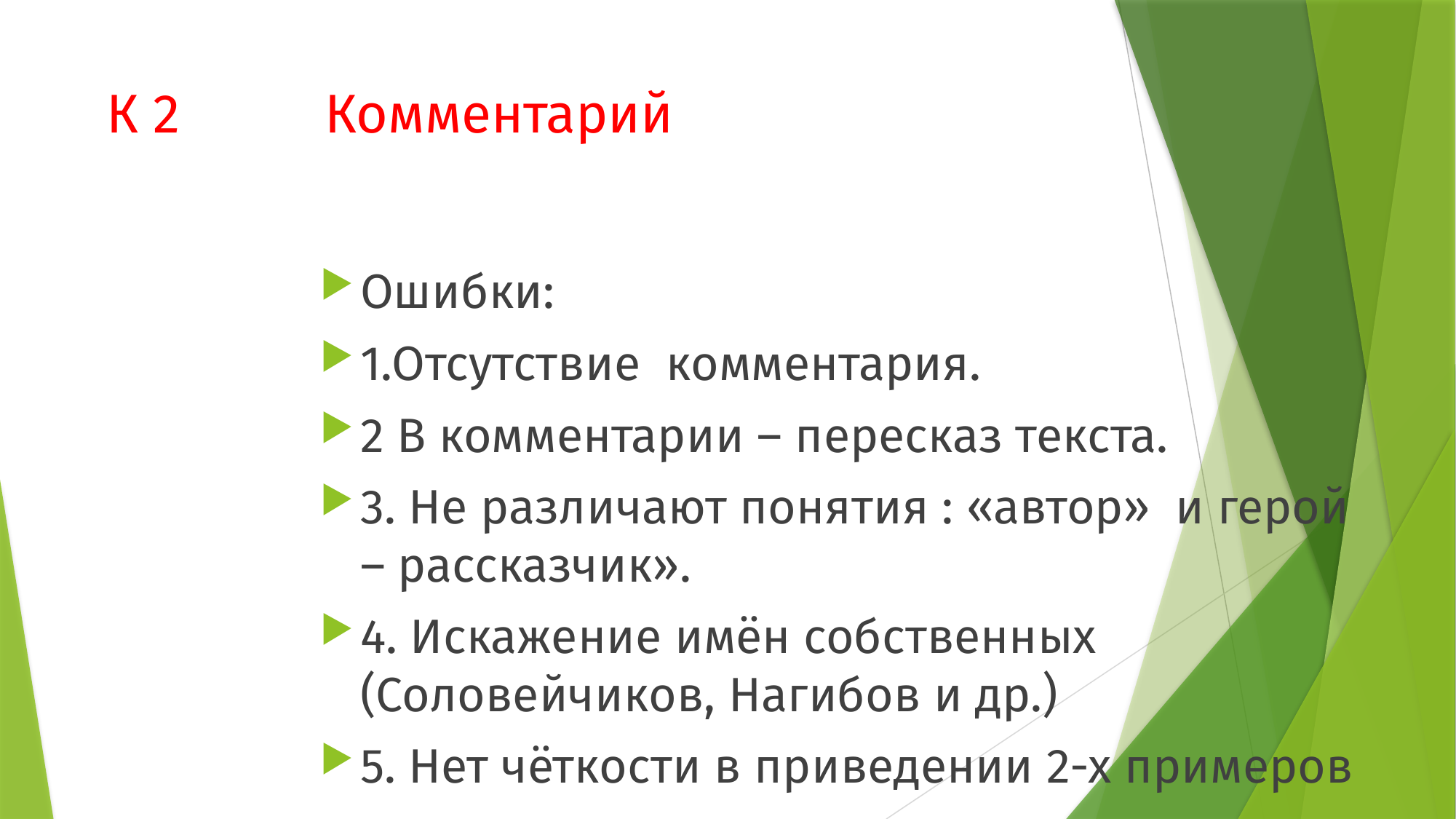

# К 2          Комментарий
Ошибки:
1.Отсутствие  комментария.
2 В комментарии – пересказ текста.
3. Не различают понятия : «автор»  и герой – рассказчик».
4. Искажение имён собственных (Соловейчиков, Нагибов и др.)
5. Нет чёткости в приведении 2-х примеров